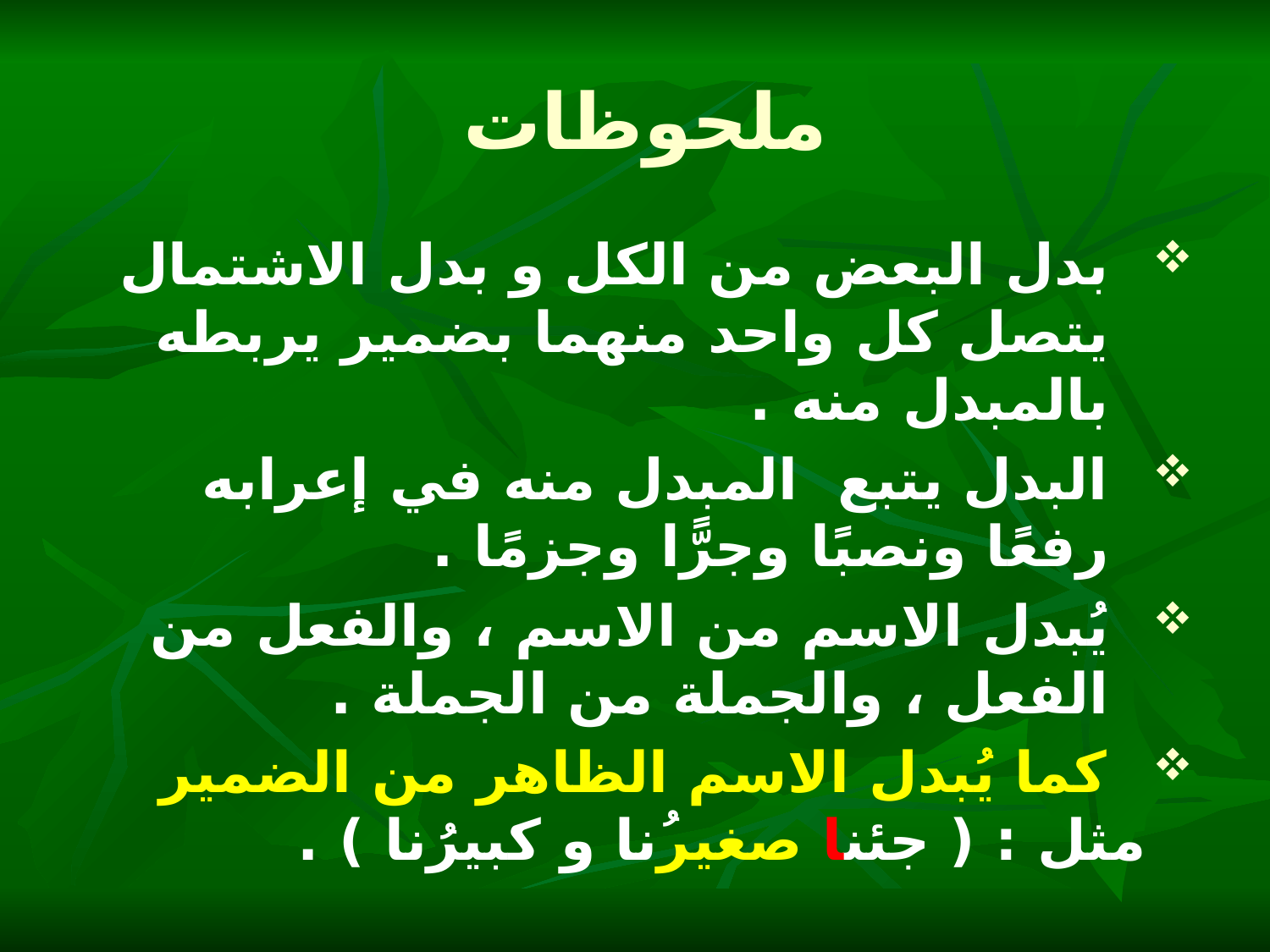

# ملحوظات
بدل البعض من الكل و بدل الاشتمال يتصل كل واحد منهما بضمير يربطه بالمبدل منه .
البدل يتبع  المبدل منه في إعرابه رفعًا ونصبًا وجرًّا وجزمًا .
يُبدل الاسم من الاسم ، والفعل من الفعل ، والجملة من الجملة .
  كما يُبدل الاسم الظاهر من الضمير مثل : ( جئنا صغيرُنا و كبيرُنا ) .